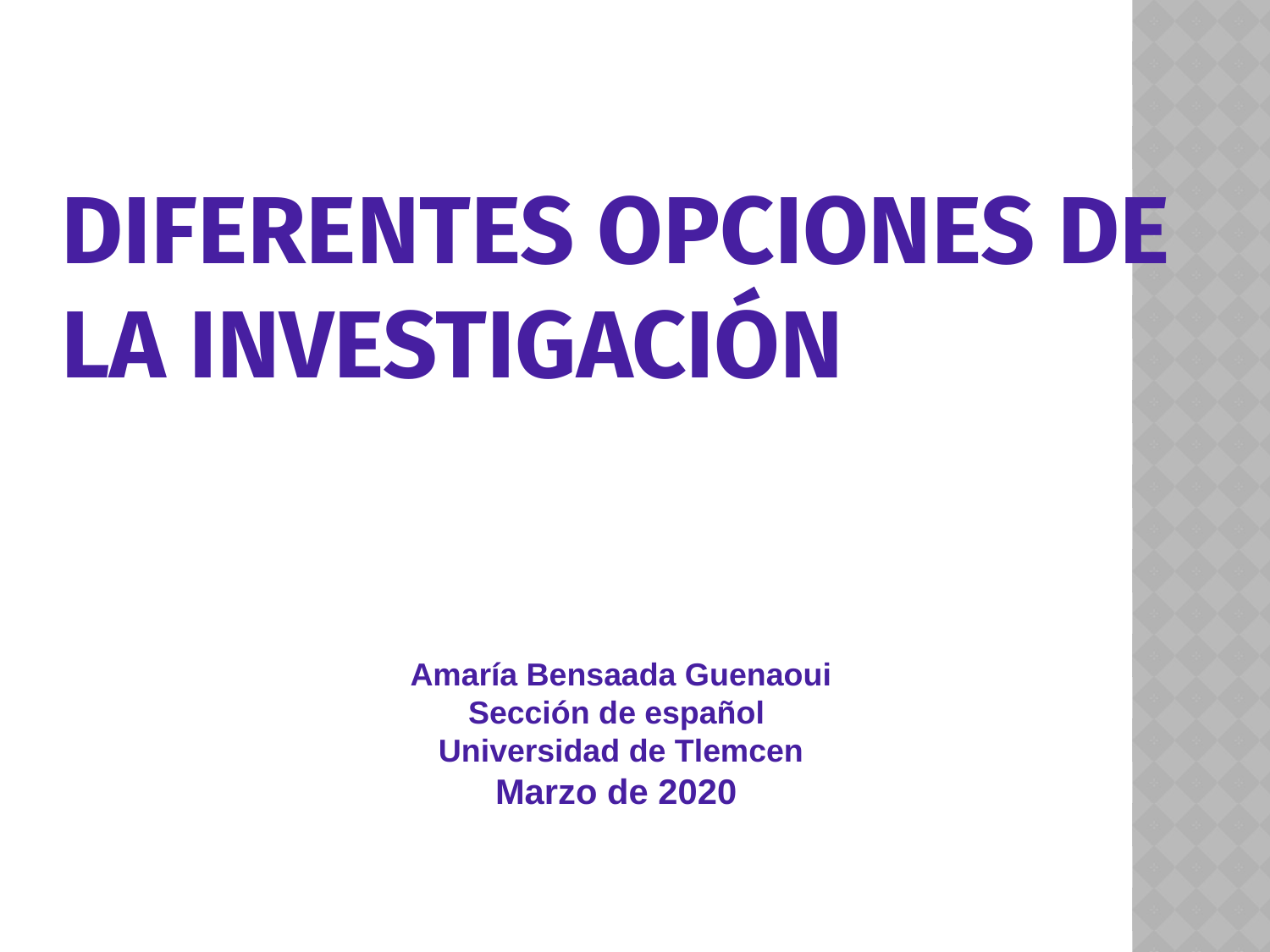

# Diferentes opciones de la investigación
Amaría Bensaada Guenaoui
Sección de español
Universidad de Tlemcen
Marzo de 2020